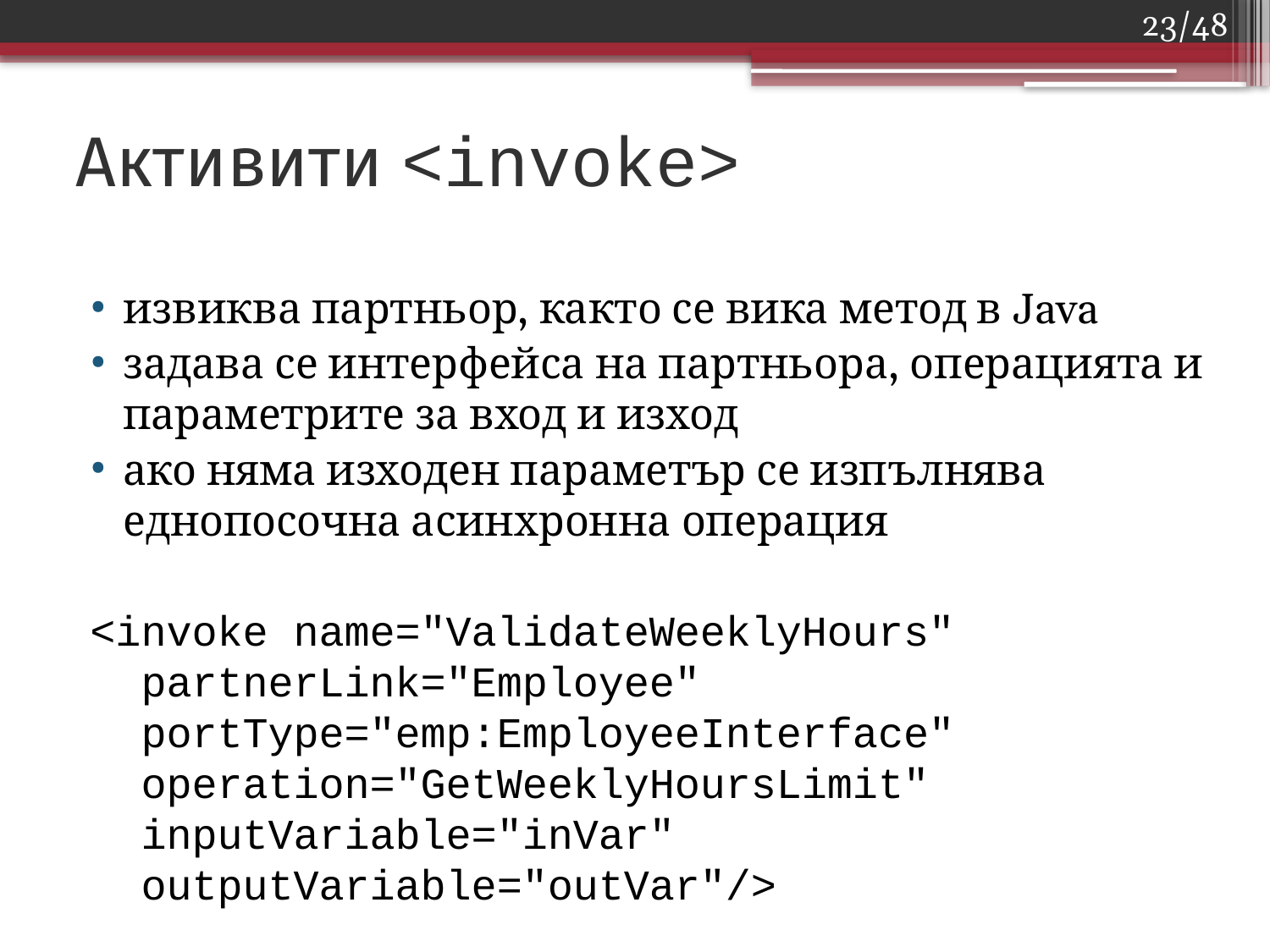

23/48
# Активити <invoke>
извиква партньор, както се вика метод в Java
задава се интерфейса на партньора, операцията и параметрите за вход и изход
ако няма изходен параметър се изпълнява еднопосочна асинхронна операция

<invoke name="ValidateWeeklyHours"
  partnerLink="Employee"
  portType="emp:EmployeeInterface"
  operation="GetWeeklyHoursLimit"
  inputVariable="inVar"
  outputVariable="outVar"/>